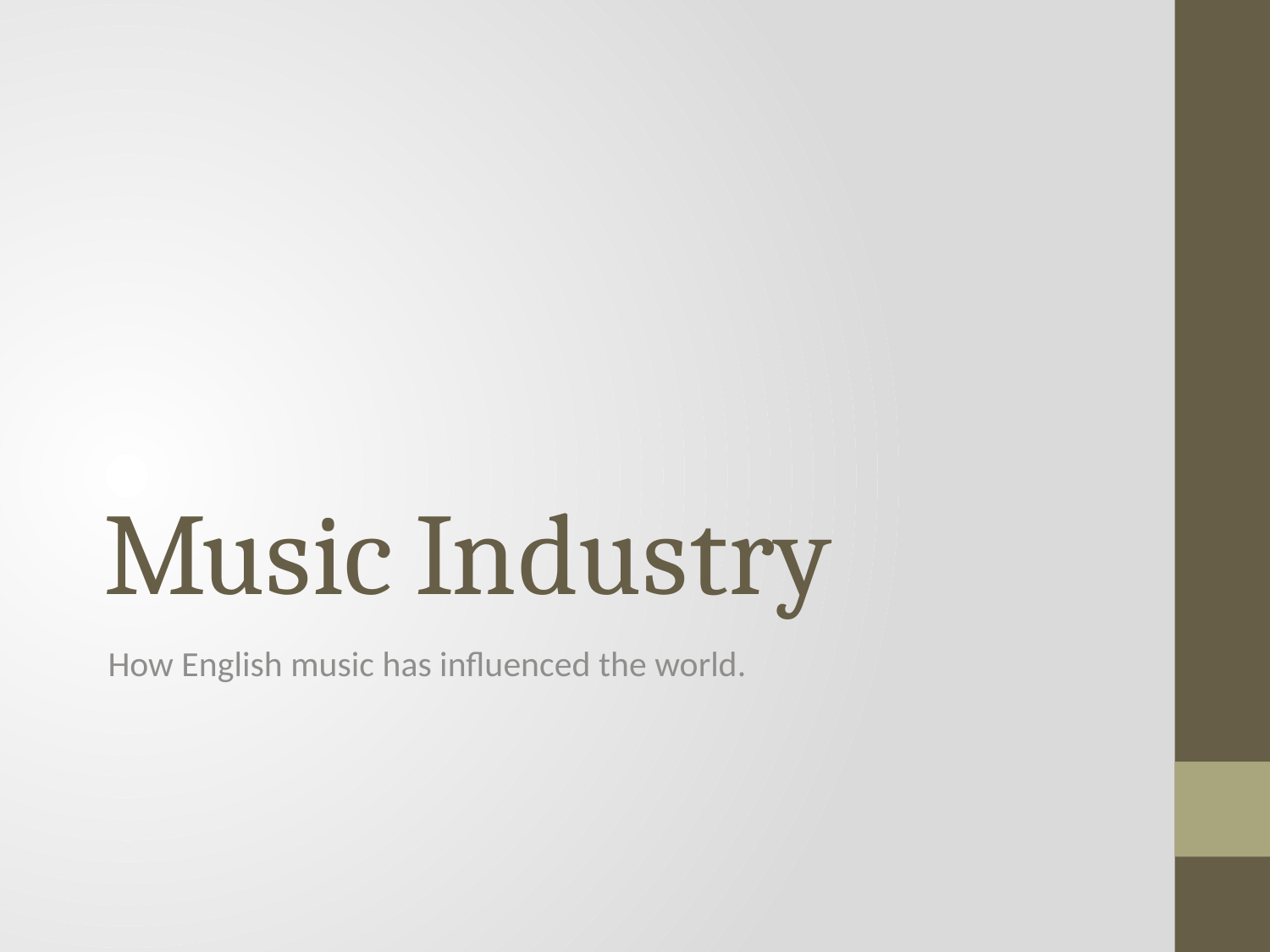

# Music Industry
How English music has influenced the world.